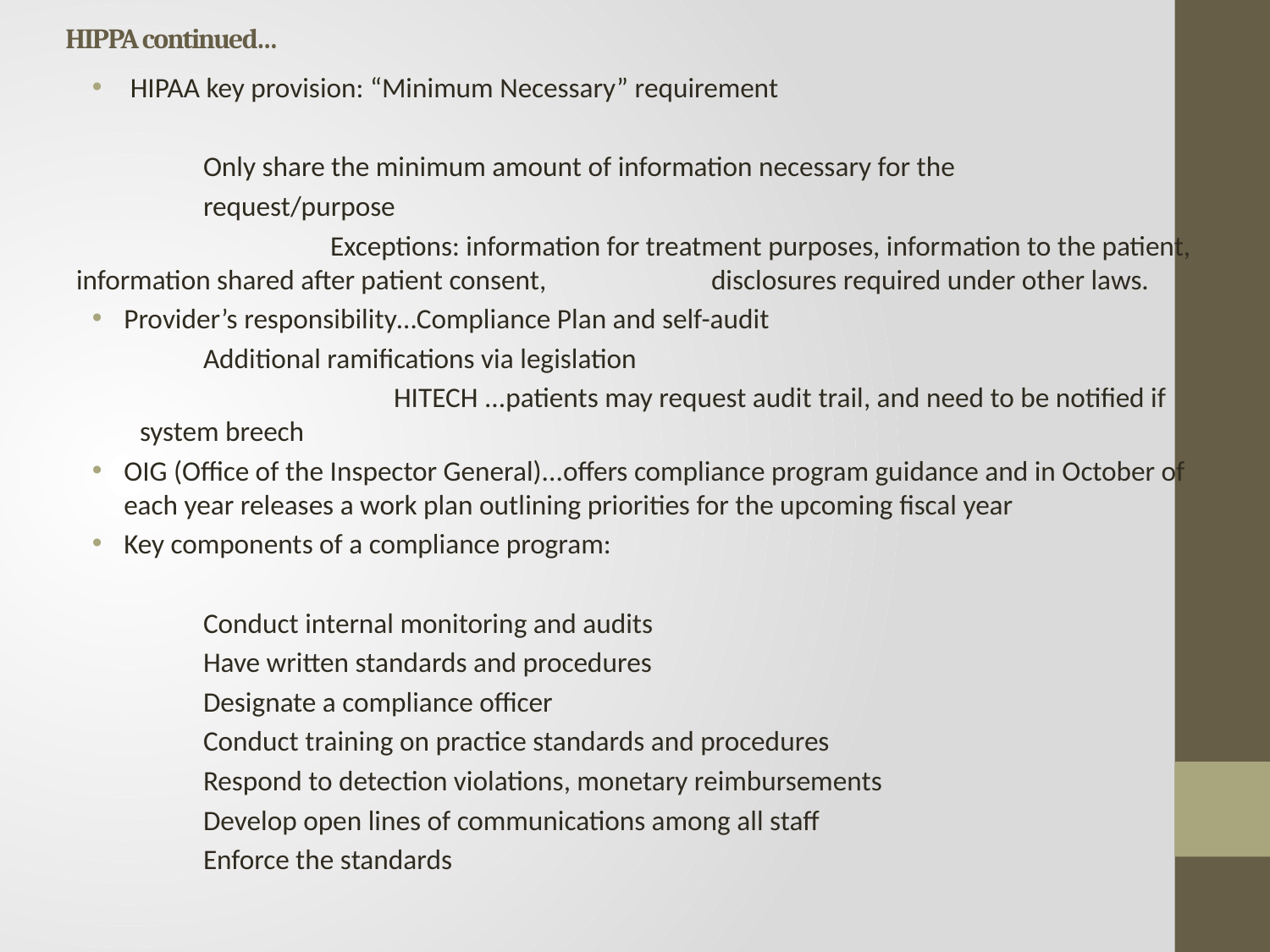

# HIPPA continued…
 HIPAA key provision: “Minimum Necessary” requirement

	Only share the minimum amount of information necessary for the
	request/purpose
		Exceptions: information for treatment purposes, information to the patient, information shared after patient consent, 		disclosures required under other laws.
Provider’s responsibility…Compliance Plan and self-audit
	Additional ramifications via legislation
		HITECH ...patients may request audit trail, and need to be notified if system breech
OIG (Office of the Inspector General)...offers compliance program guidance and in October of each year releases a work plan outlining priorities for the upcoming fiscal year
Key components of a compliance program:

	Conduct internal monitoring and audits
	Have written standards and procedures
	Designate a compliance officer
	Conduct training on practice standards and procedures
	Respond to detection violations, monetary reimbursements
	Develop open lines of communications among all staff
	Enforce the standards